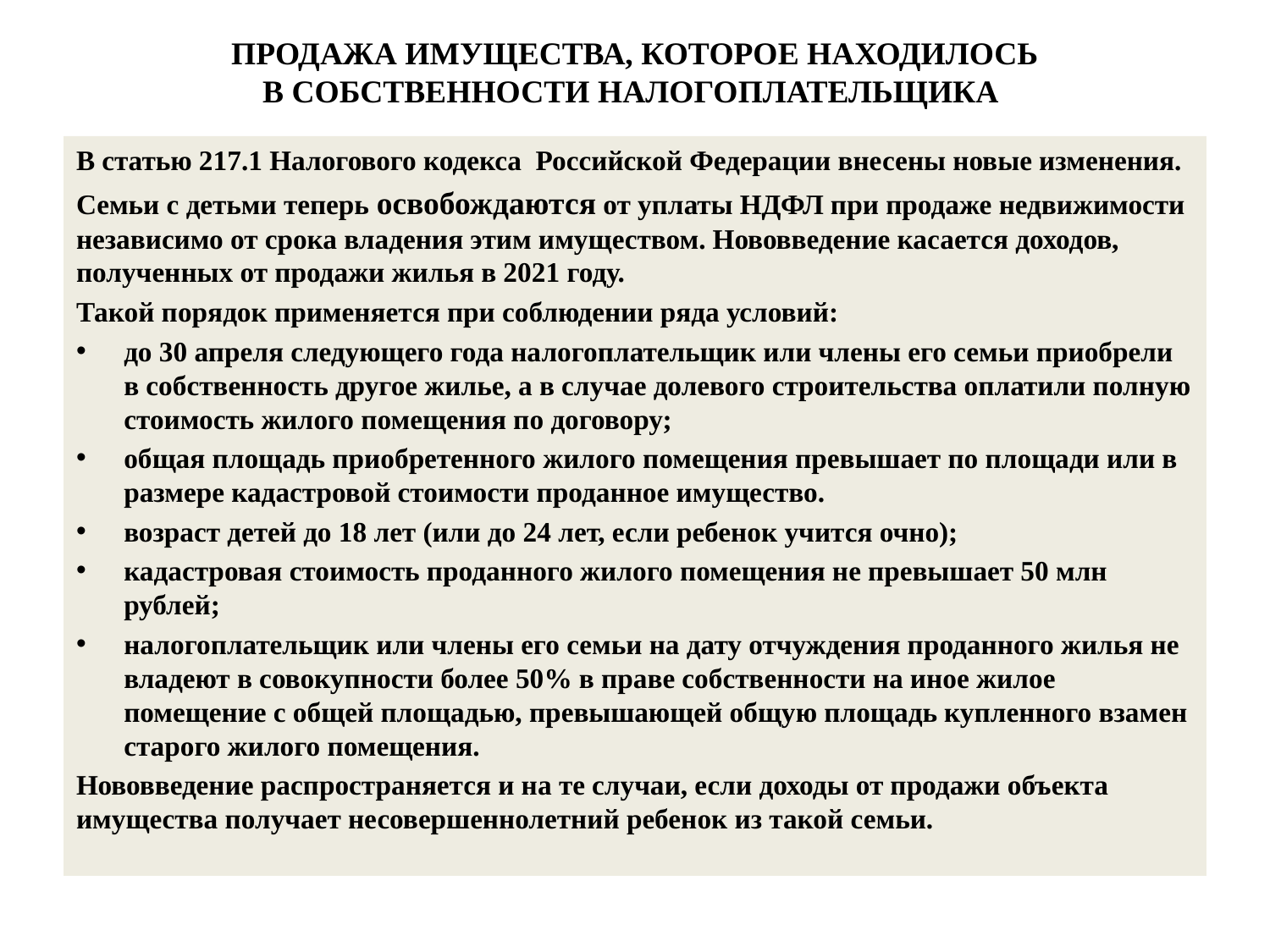

# ПРОДАЖА ИМУЩЕСТВА, КОТОРОЕ НАХОДИЛОСЬ В СОБСТВЕННОСТИ НАЛОГОПЛАТЕЛЬЩИКА
В статью 217.1 Налогового кодекса  Российской Федерации внесены новые изменения.
Семьи с детьми теперь освобождаются от уплаты НДФЛ при продаже недвижимости независимо от срока владения этим имуществом. Нововведение касается доходов, полученных от продажи жилья в 2021 году.
Такой порядок применяется при соблюдении ряда условий:
до 30 апреля следующего года налогоплательщик или члены его семьи приобрели в собственность другое жилье, а в случае долевого строительства оплатили полную стоимость жилого помещения по договору;
общая площадь приобретенного жилого помещения превышает по площади или в размере кадастровой стоимости проданное имущество.
возраст детей до 18 лет (или до 24 лет, если ребенок учится очно);
кадастровая стоимость проданного жилого помещения не превышает 50 млн рублей;
налогоплательщик или члены его семьи на дату отчуждения проданного жилья не владеют в совокупности более 50% в праве собственности на иное жилое помещение с общей площадью, превышающей общую площадь купленного взамен старого жилого помещения.
Нововведение распространяется и на те случаи, если доходы от продажи объекта имущества получает несовершеннолетний ребенок из такой семьи.